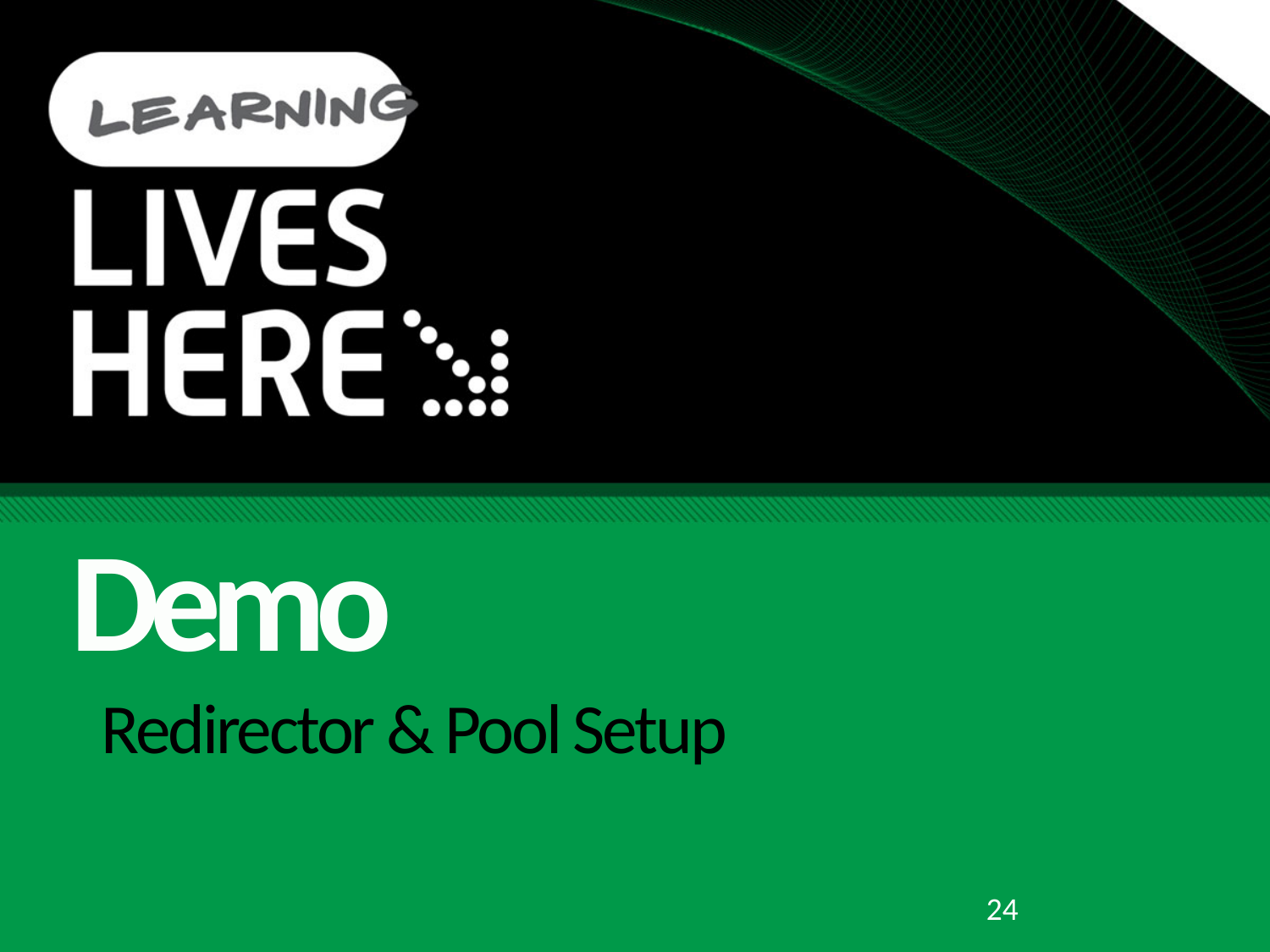

Demo
# Redirector & Pool Setup
24